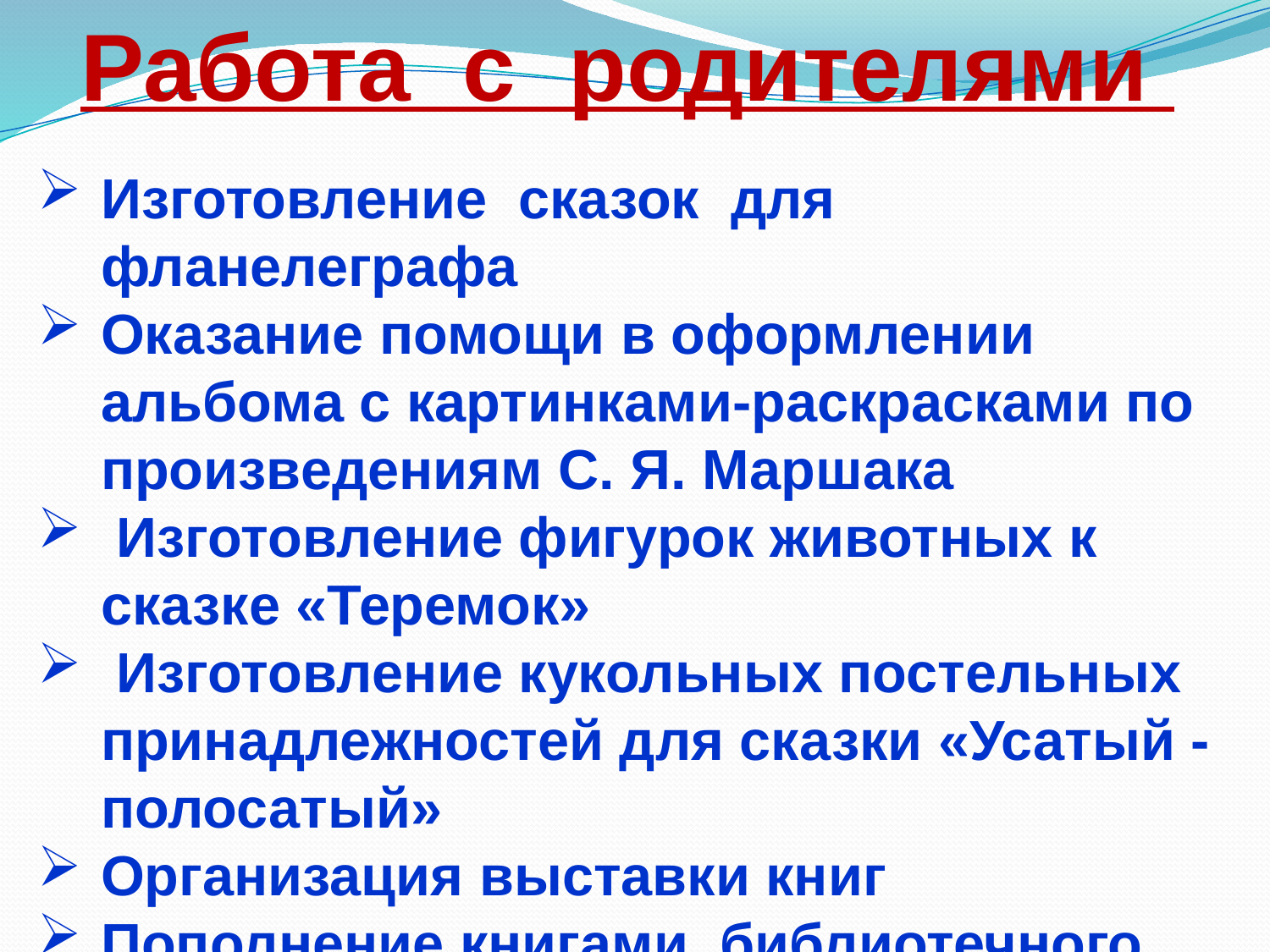

Работа  с  родителями
Изготовление  сказок  для  фланелеграфа
Оказание помощи в оформлении альбома с картинками-раскрасками по произведениям С. Я. Маршака
 Изготовление фигурок животных к сказке «Теремок»
 Изготовление кукольных постельных принадлежностей для сказки «Усатый - полосатый»
Организация выставки книг
Пополнение книгами  библиотечного уголка группы
 Показ спектакля родителями для своих детей
Формирование у родителей желания обогащать знания  своего ребенка по выбранной теме